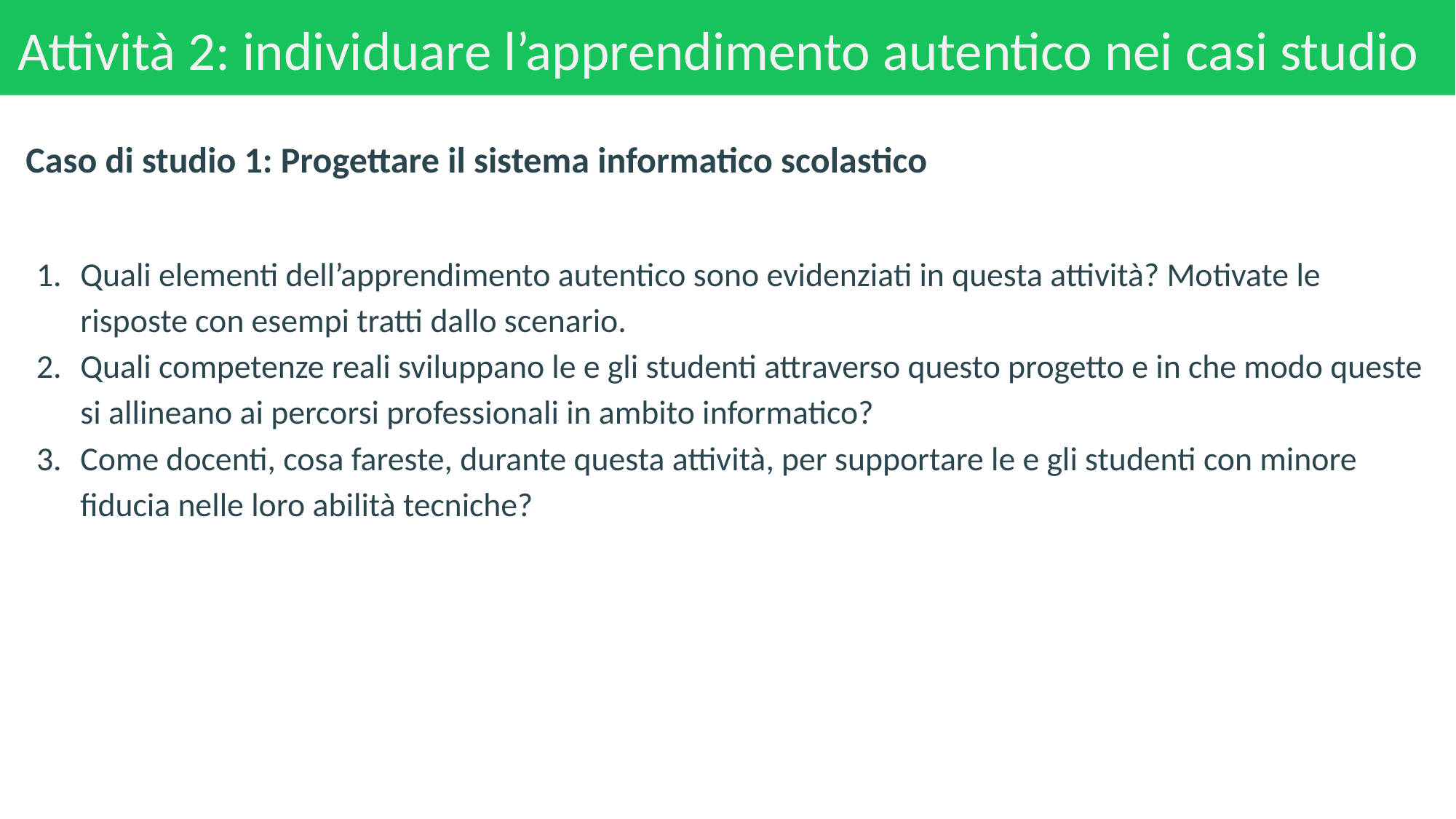

# Attività 2: individuare l’apprendimento autentico nei casi studio
Caso di studio 1: Progettare il sistema informatico scolastico

Quali elementi dell’apprendimento autentico sono evidenziati in questa attività? Motivate le risposte con esempi tratti dallo scenario.
Quali competenze reali sviluppano le e gli studenti attraverso questo progetto e in che modo queste si allineano ai percorsi professionali in ambito informatico?
Come docenti, cosa fareste, durante questa attività, per supportare le e gli studenti con minore fiducia nelle loro abilità tecniche?